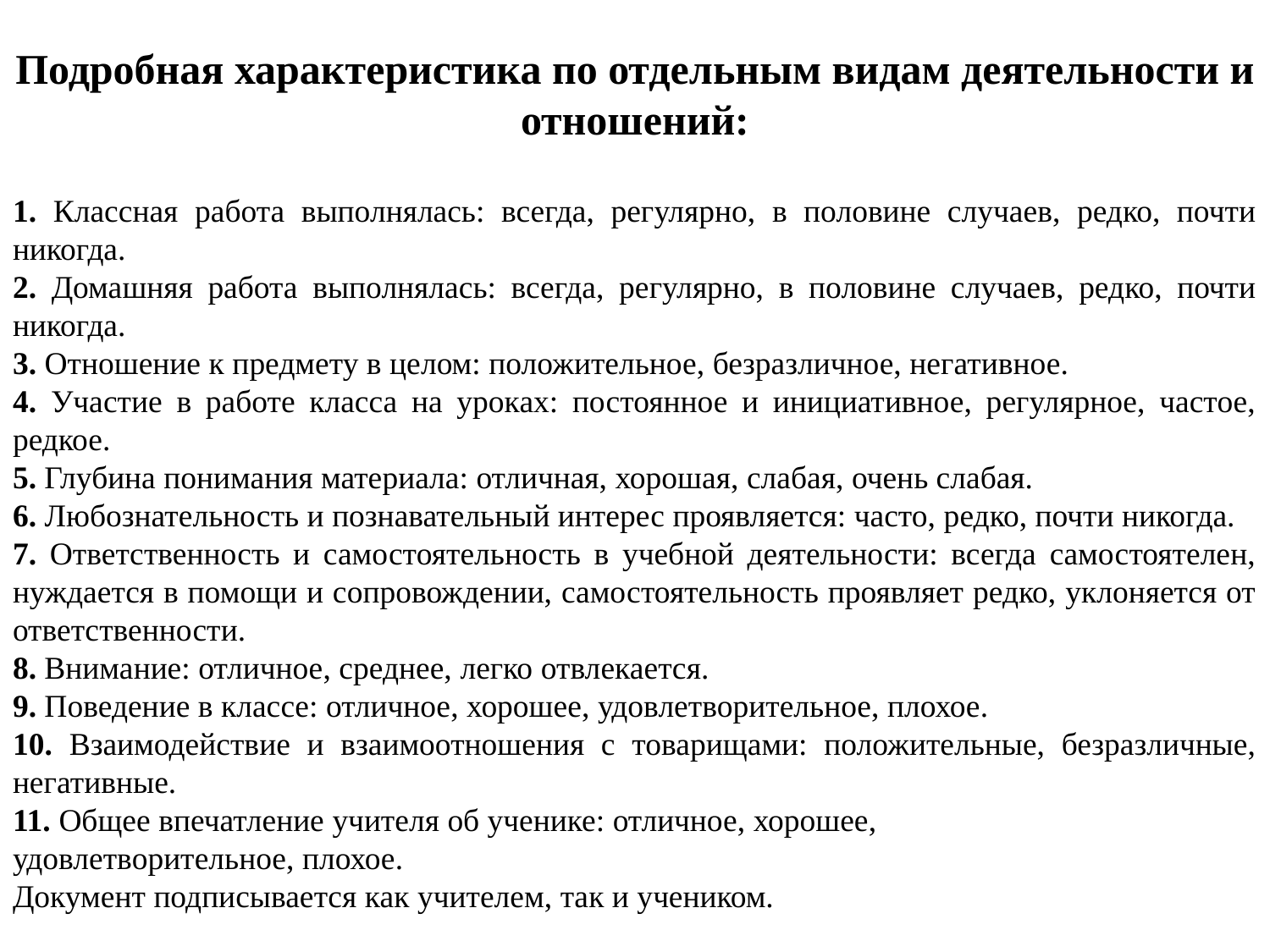

Подробная характеристика по отдельным видам деятельности и отношений:

1. Классная работа выполнялась: всегда, регулярно, в половине случаев, редко, почти никогда.
2. Домашняя работа выполнялась: всегда, регулярно, в половине случаев, редко, почти никогда.
3. Отношение к предмету в целом: положительное, безразличное, негативное.
4. Участие в работе класса на уроках: постоянное и инициативное, регулярное, частое, редкое.
5. Глубина понимания материала: отличная, хорошая, слабая, очень слабая.
6. Любознательность и познавательный интерес проявляется: часто, редко, почти никогда.
7. Ответственность и самостоятельность в учебной деятельности: всегда самостоятелен, нуждается в помощи и сопровождении, самостоятельность проявляет редко, уклоняется от ответственности.
8. Внимание: отличное, среднее, легко отвлекается.
9. Поведение в классе: отличное, хорошее, удовлетворительное, плохое.
10. Взаимодействие и взаимоотношения с товарищами: положительные, безразличные, негативные.
11. Общее впечатление учителя об ученике: отличное, хорошее,
удовлетворительное, плохое.
Документ подписывается как учителем, так и учеником.